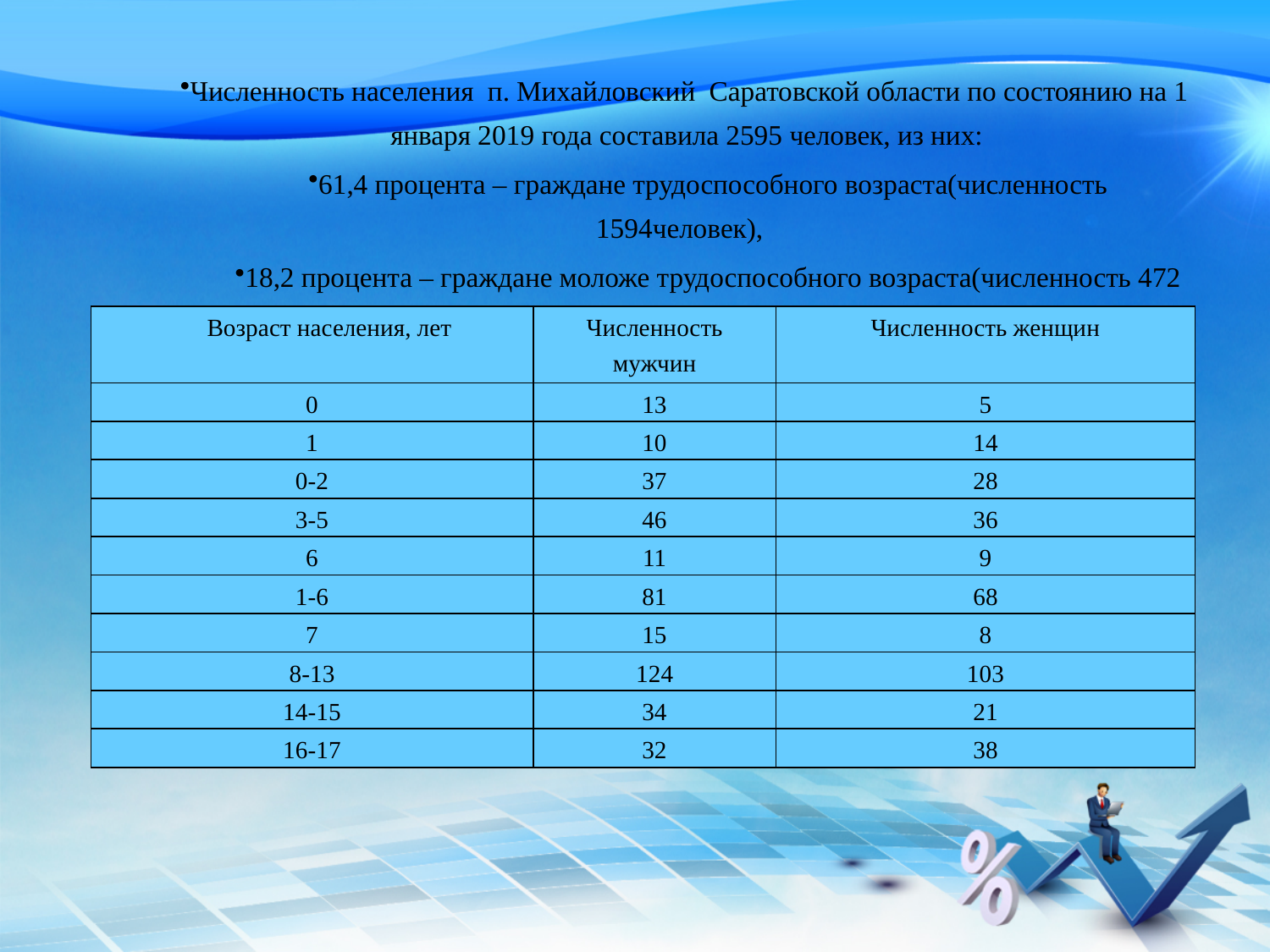

Численность населения  п. Михайловский  Саратовской области по состоянию на 1 января 2019 года составила 2595 человек, из них:
61,4 процента – граждане трудоспособного возраста(численность 1594человек),
18,2 процента – граждане моложе трудоспособного возраста(численность 472 человек),
20,4% - граждане старше трудоспособного возраста (529 человек)

| Возраст населения, лет | Численность мужчин | Численность женщин |
| --- | --- | --- |
| 0 | 13 | 5 |
| 1 | 10 | 14 |
| 0-2 | 37 | 28 |
| 3-5 | 46 | 36 |
| 6 | 11 | 9 |
| 1-6 | 81 | 68 |
| 7 | 15 | 8 |
| 8-13 | 124 | 103 |
| 14-15 | 34 | 21 |
| 16-17 | 32 | 38 |